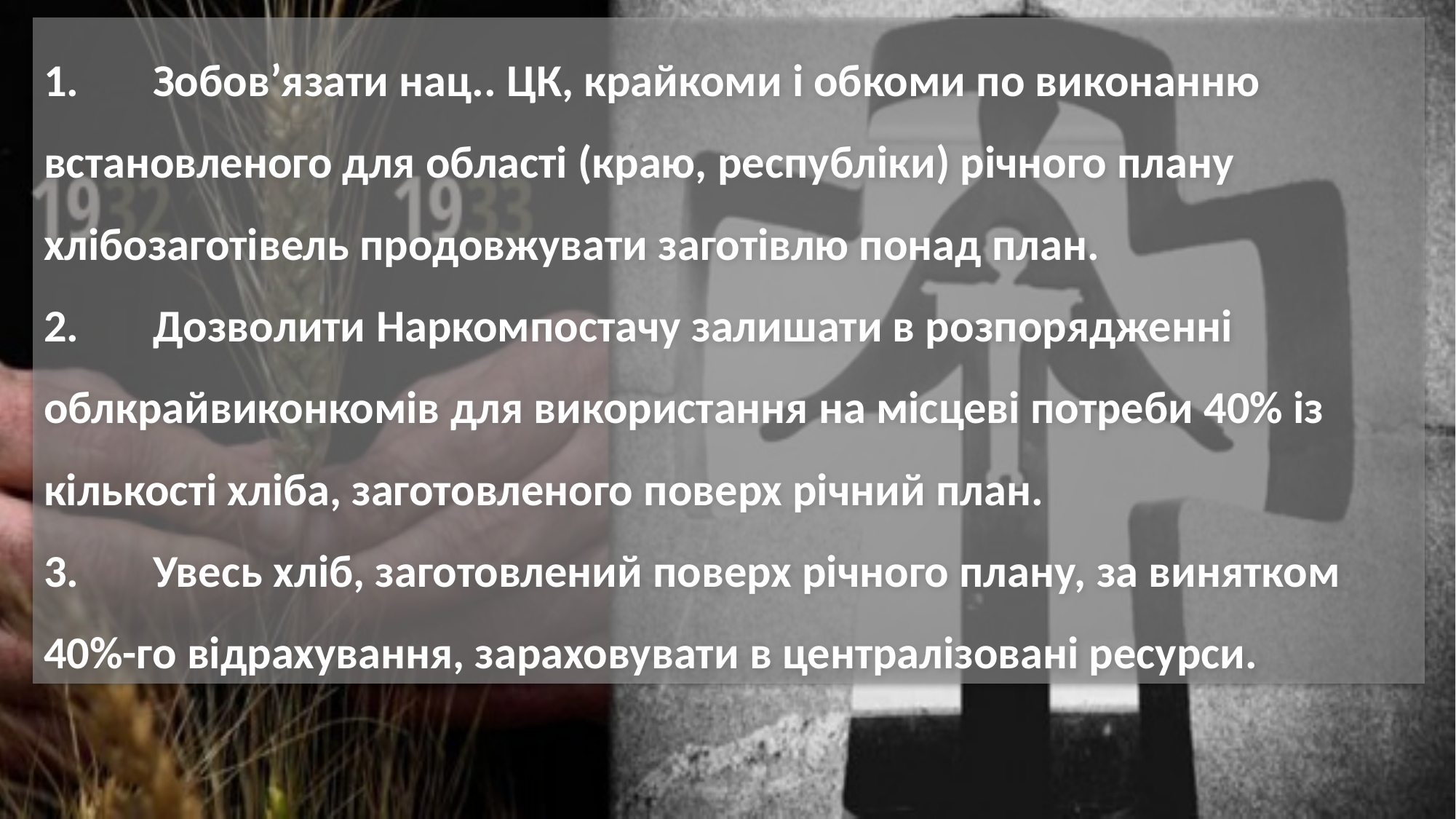

1.	Зобов’язати нац.. ЦК, крайкоми і обкоми по виконанню встановленого для області (краю, республіки) річного плану хлібозаготівель продовжувати заготівлю понад план.
2.	Дозволити Наркомпостачу залишати в розпорядженні облкрайвиконкомів для використання на місцеві потреби 40% із кількості хліба, заготовленого поверх річний план.
3.	Увесь хліб, заготовлений поверх річного плану, за винятком 40%-го відрахування, зараховувати в централізовані ресурси.